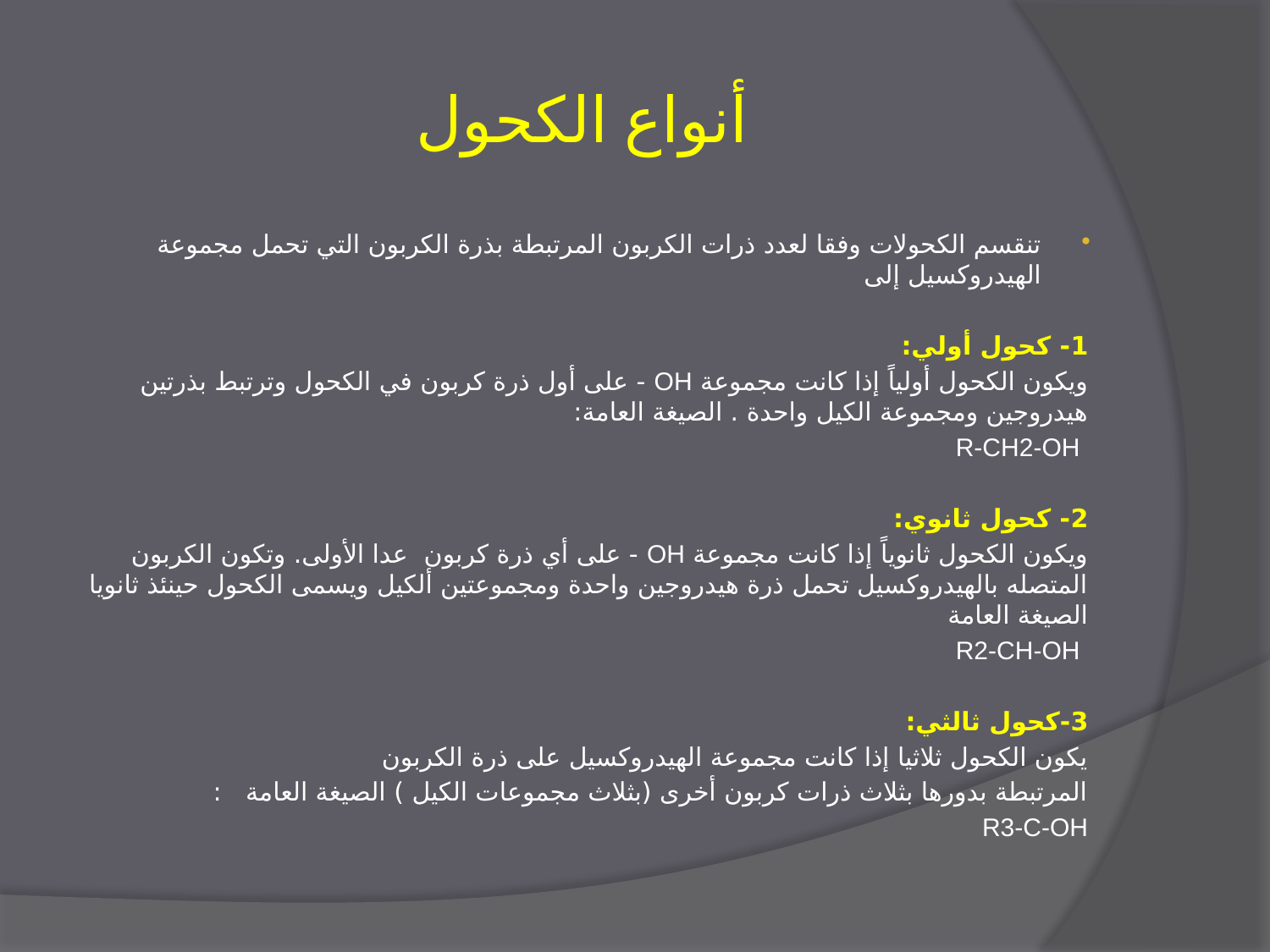

# أنواع الكحول
تنقسم الكحولات وفقا لعدد ذرات الكربون المرتبطة بذرة الكربون التي تحمل مجموعة الهيدروكسيل إلى

1- كحول أولي:
ويكون الكحول أولياً إذا كانت مجموعة OH - على أول ذرة كربون في الكحول وترتبط بذرتين هيدروجين ومجموعة الكيل واحدة . الصيغة العامة:
 R-CH2-OH

2- كحول ثانوي:
ويكون الكحول ثانوياً إذا كانت مجموعة OH - على أي ذرة كربون  عدا الأولى. وتكون الكربون المتصله بالهيدروكسيل تحمل ذرة هيدروجين واحدة ومجموعتين ألكيل ويسمى الكحول حينئذ ثانويا الصيغة العامة
 R2-CH-OH

3-كحول ثالثي:
يكون الكحول ثلاثيا إذا كانت مجموعة الهيدروكسيل على ذرة الكربون
المرتبطة بدورها بثلاث ذرات كربون أخرى (بثلاث مجموعات الكيل ) الصيغة العامة   :
R3-C-OH